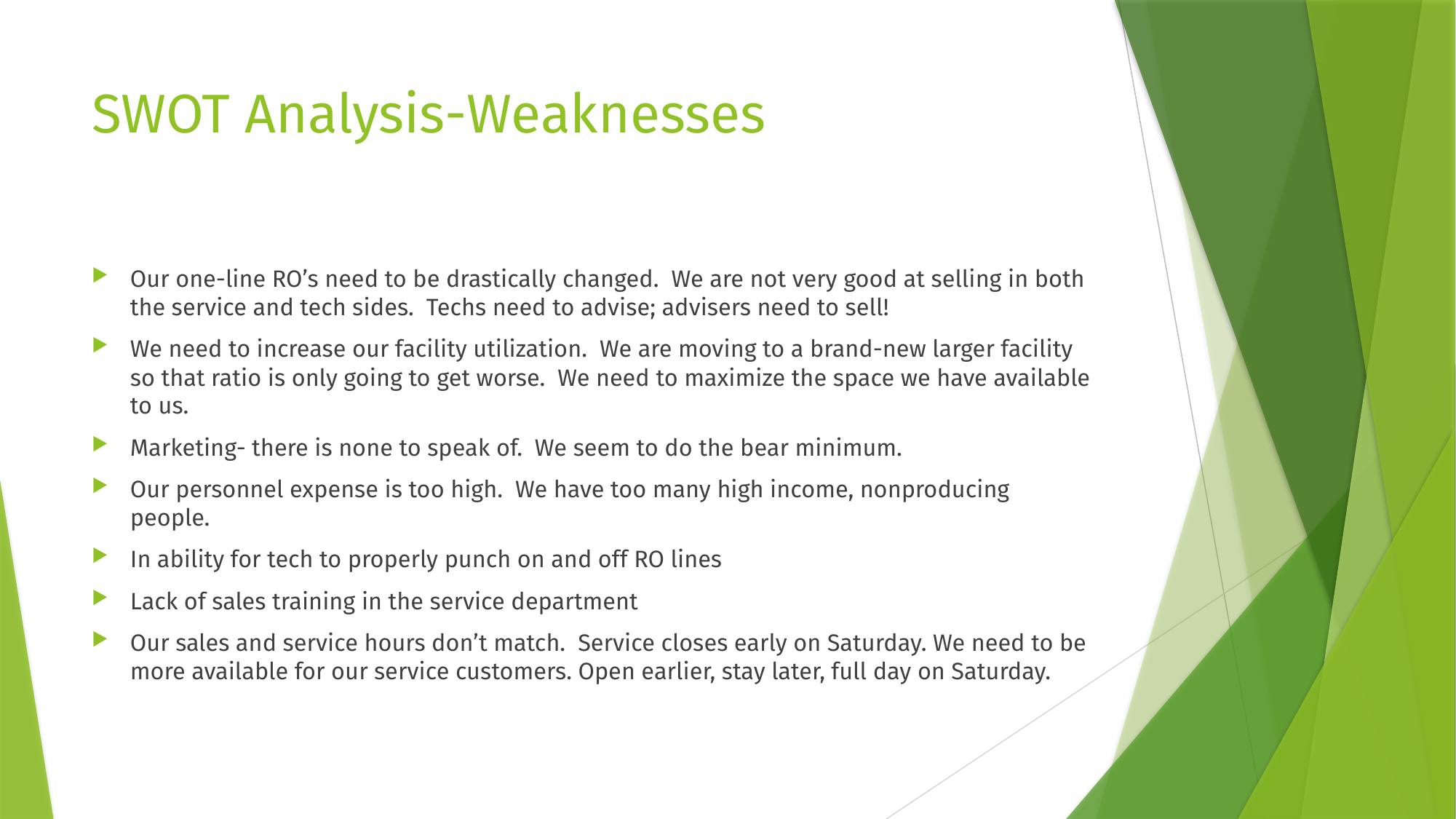

# SWOT Analysis-Weaknesses
Our one-line RO’s need to be drastically changed.  We are not very good at selling in both the service and tech sides.  Techs need to advise; advisers need to sell!
We need to increase our facility utilization.  We are moving to a brand-new larger facility so that ratio is only going to get worse.  We need to maximize the space we have available to us.
Marketing- there is none to speak of.  We seem to do the bear minimum.
Our personnel expense is too high.  We have too many high income, nonproducing people.
In ability for tech to properly punch on and off RO lines
Lack of sales training in the service department
Our sales and service hours don’t match.  Service closes early on Saturday. We need to be more available for our service customers. Open earlier, stay later, full day on Saturday.